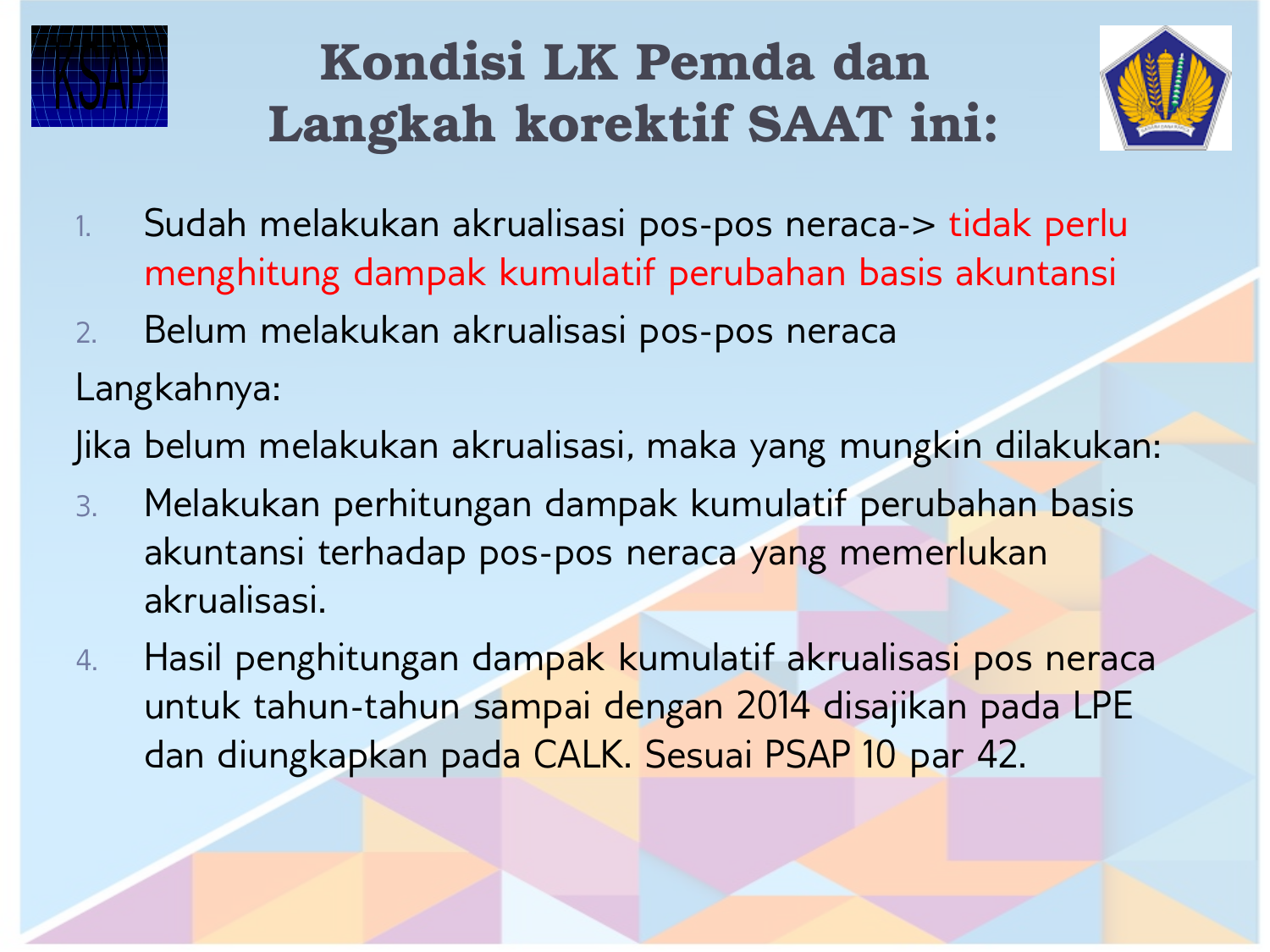

# Kondisi LK Pemda dan Langkah korektif SAAT ini:
Sudah melakukan akrualisasi pos-pos neraca-> tidak perlu menghitung dampak kumulatif perubahan basis akuntansi
Belum melakukan akrualisasi pos-pos neraca
Langkahnya:
Jika belum melakukan akrualisasi, maka yang mungkin dilakukan:
Melakukan perhitungan dampak kumulatif perubahan basis akuntansi terhadap pos-pos neraca yang memerlukan akrualisasi.
Hasil penghitungan dampak kumulatif akrualisasi pos neraca untuk tahun-tahun sampai dengan 2014 disajikan pada LPE dan diungkapkan pada CALK. Sesuai PSAP 10 par 42.